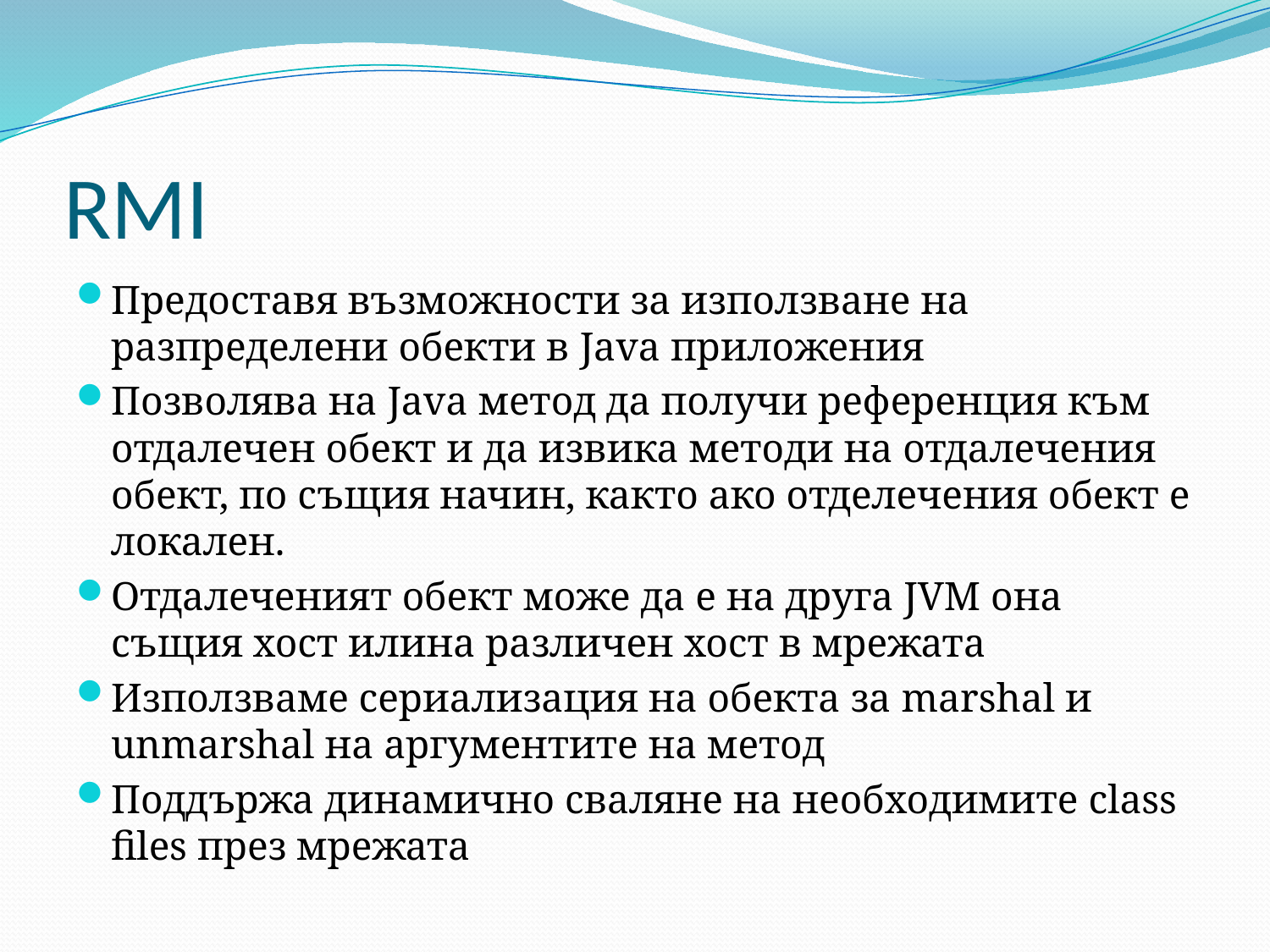

# RMI
Предоставя възможности за използване на разпределени обекти в Java приложения
Позволява на Java метод да получи референция към отдалечен обект и да извика методи на отдалечения обект, по същия начин, както ако отделечения обект е локален.
Отдалеченият обект може да е на друга JVM oна същия хост илина различен хост в мрежата
Използваме сериализация на обекта за marshal и unmarshal на аргументите на метод
Поддържа динамично сваляне на необходимите class files през мрежата